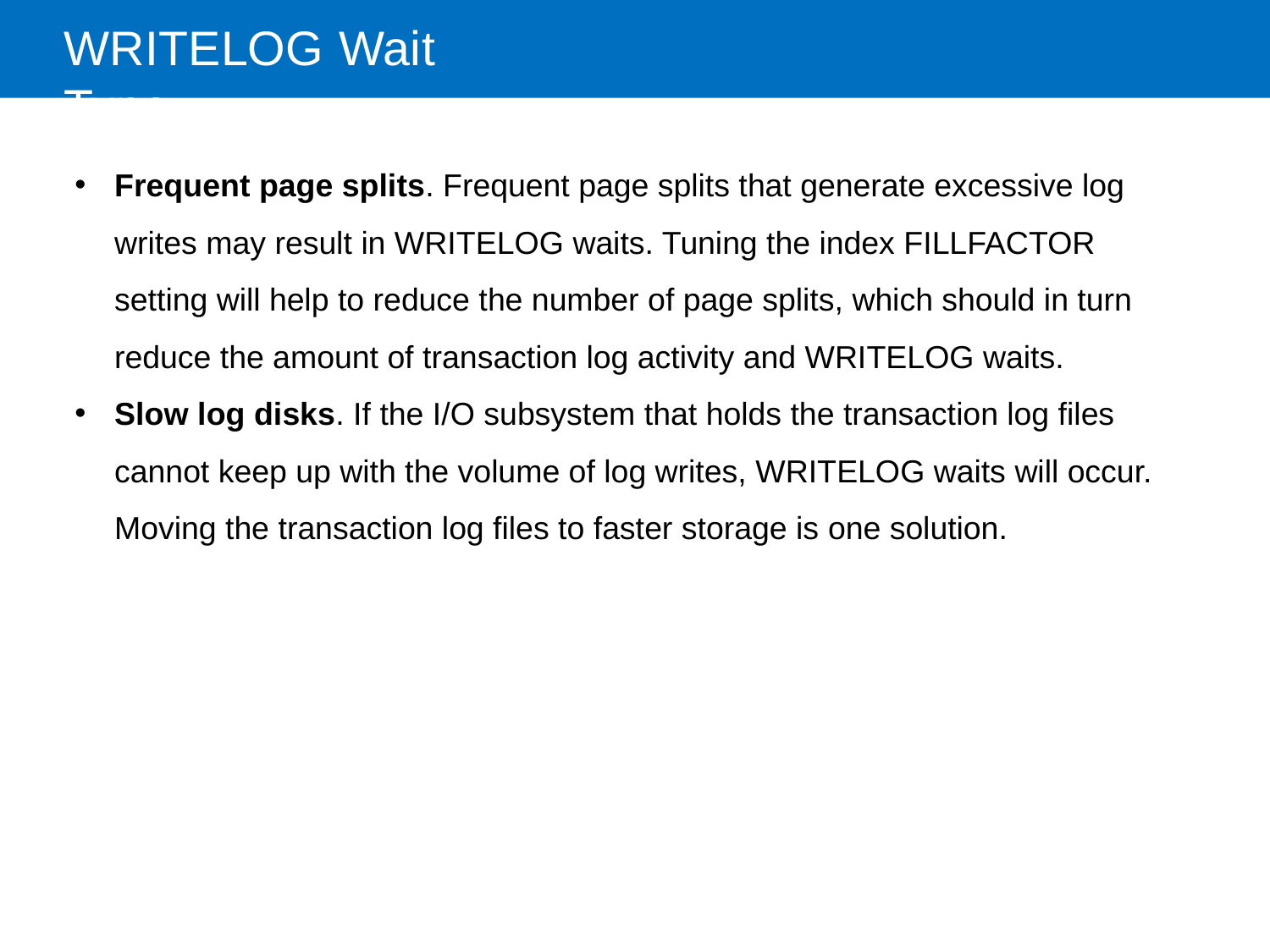

# WRITELOG Wait Type
Frequent page splits. Frequent page splits that generate excessive log writes may result in WRITELOG waits. Tuning the index FILLFACTOR setting will help to reduce the number of page splits, which should in turn reduce the amount of transaction log activity and WRITELOG waits.
Slow log disks. If the I/O subsystem that holds the transaction log files cannot keep up with the volume of log writes, WRITELOG waits will occur. Moving the transaction log files to faster storage is one solution.